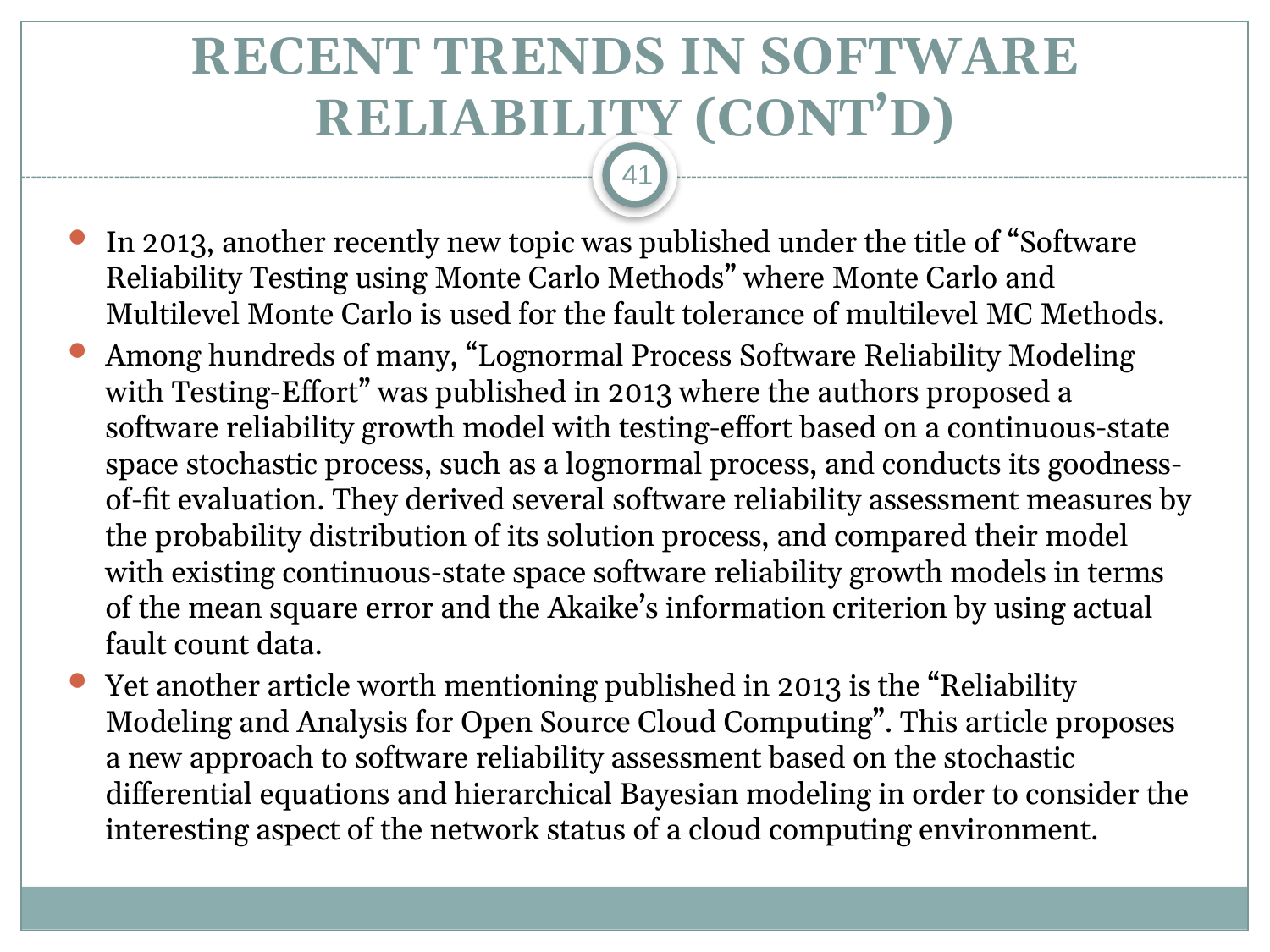

# RECENT tRENDS IN SOFTWARE RELIABILITY (CONT’D)
41
In 2013, another recently new topic was published under the title of “Software Reliability Testing using Monte Carlo Methods” where Monte Carlo and Multilevel Monte Carlo is used for the fault tolerance of multilevel MC Methods.
Among hundreds of many, “Lognormal Process Software Reliability Modeling with Testing-Effort” was published in 2013 where the authors proposed a software reliability growth model with testing-effort based on a continuous-state space stochastic process, such as a lognormal process, and conducts its goodness-of-fit evaluation. They derived several software reliability assessment measures by the probability distribution of its solution process, and compared their model with existing continuous-state space software reliability growth models in terms of the mean square error and the Akaike’s information criterion by using actual fault count data.
Yet another article worth mentioning published in 2013 is the “Reliability Modeling and Analysis for Open Source Cloud Computing”. This article proposes a new approach to software reliability assessment based on the stochastic differential equations and hierarchical Bayesian modeling in order to consider the interesting aspect of the network status of a cloud computing environment.